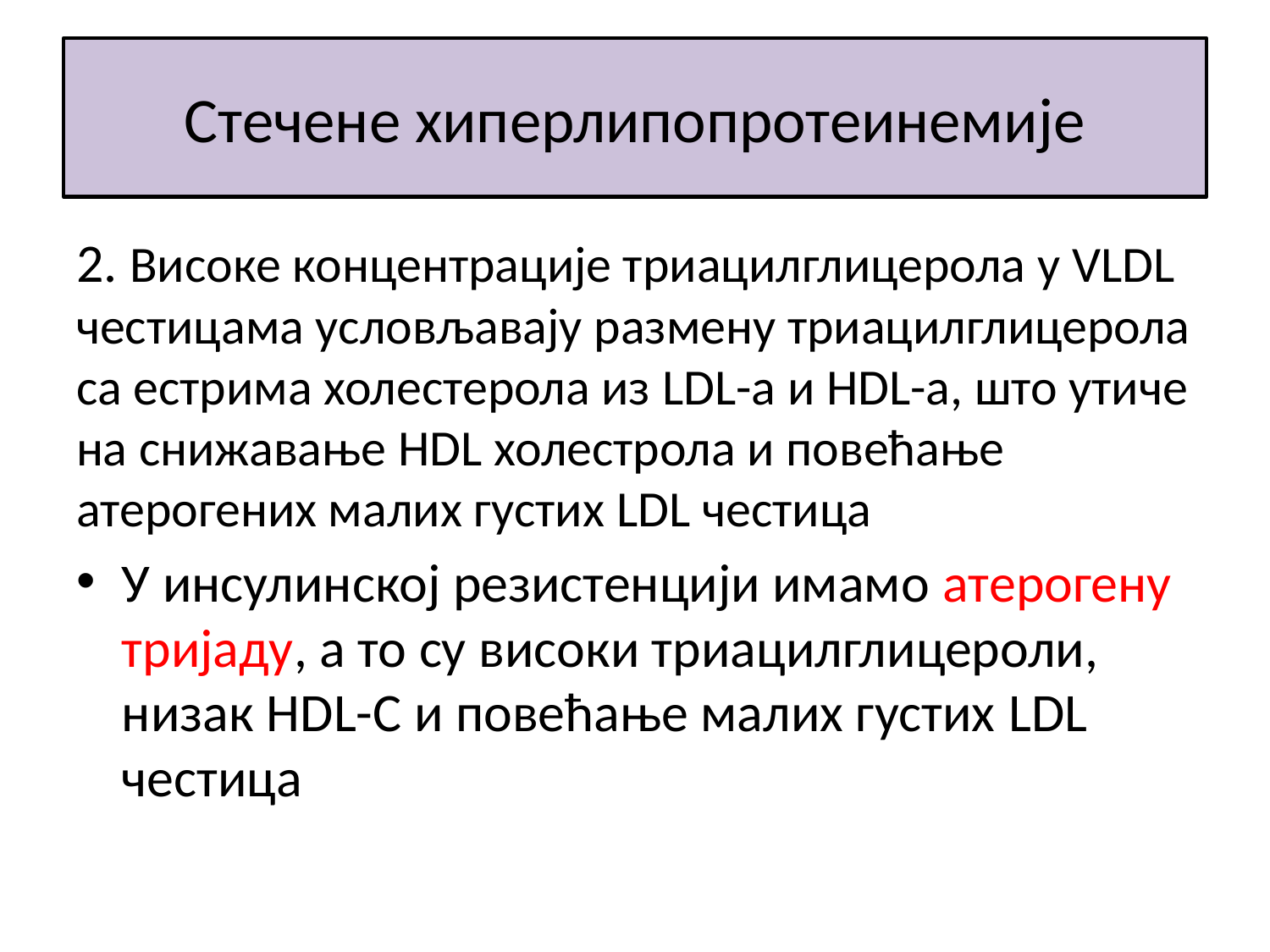

# Стечене хиперлипопротеинемије
2. Високе концентрације триацилглицерола у VLDL честицама условљавају размену триацилглицерола са естрима холестерола из LDL-a и HDL-a, што утиче на снижавање HDL холестрола и повећање атерогених малих густих LDL честица
У инсулинској резистенцији имамо атерогену тријаду, а то су високи триацилглицероли, низак HDL-C и повећање малих густих LDL честица